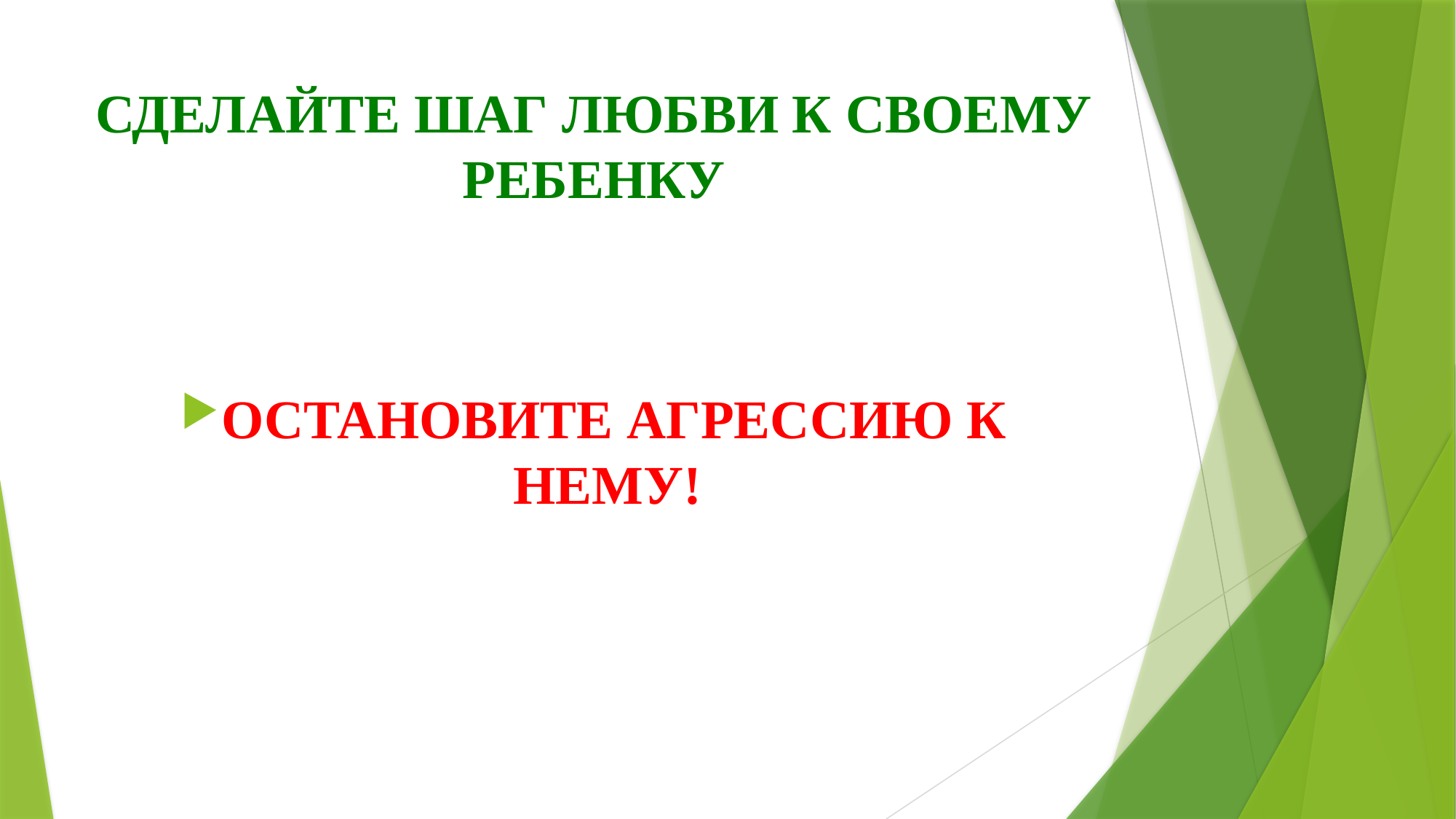

# СДЕЛАЙТЕ ШАГ ЛЮБВИ К СВОЕМУ РЕБЕНКУ

ОСТАНОВИТЕ АГРЕССИЮ К НЕМУ!